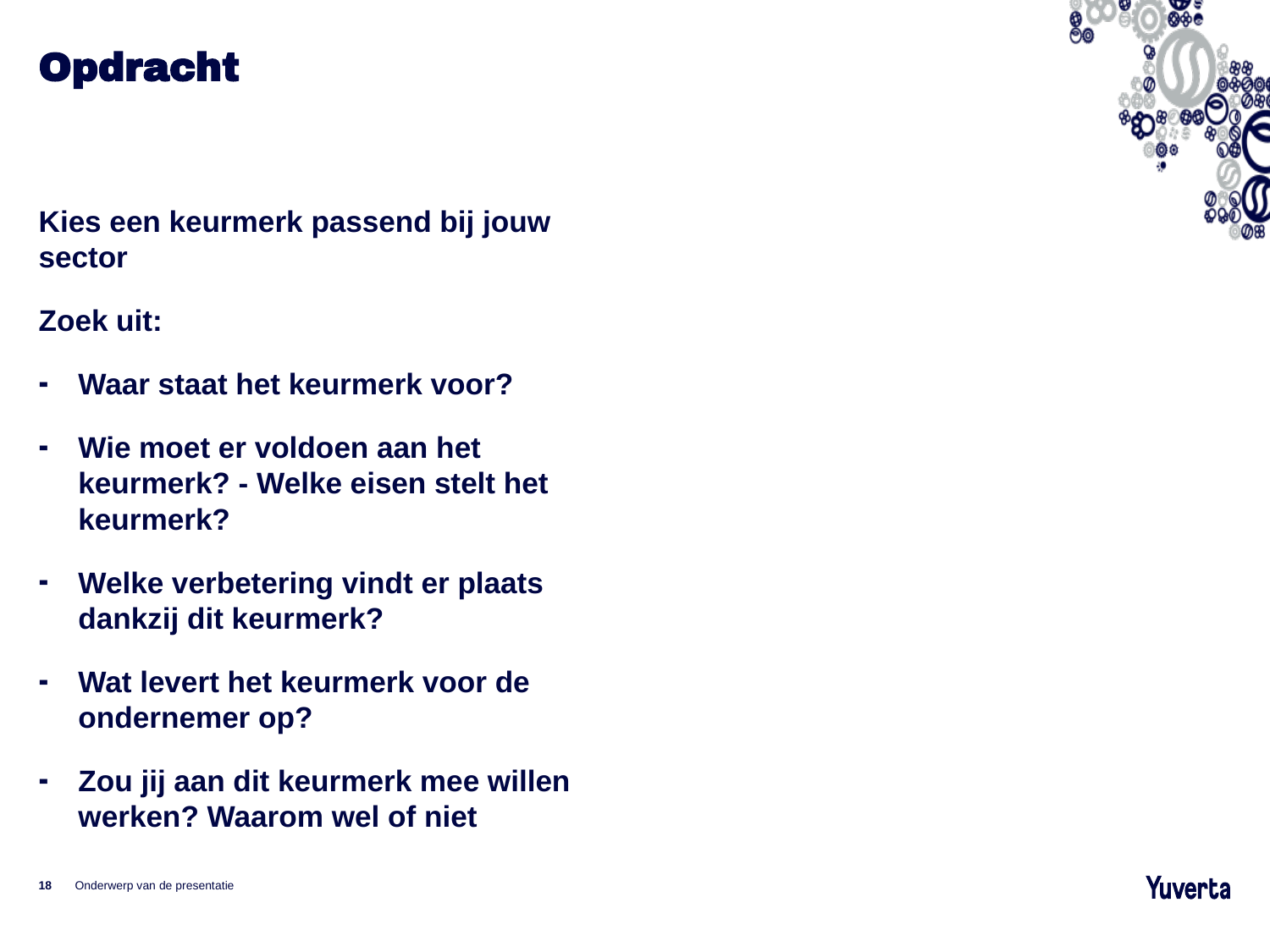

# Opdracht
Kies een keurmerk passend bij jouw sector
Zoek uit:
Waar staat het keurmerk voor?
Wie moet er voldoen aan het keurmerk? - Welke eisen stelt het keurmerk?
Welke verbetering vindt er plaats dankzij dit keurmerk?
Wat levert het keurmerk voor de ondernemer op?
Zou jij aan dit keurmerk mee willen werken? Waarom wel of niet
18
Onderwerp van de presentatie